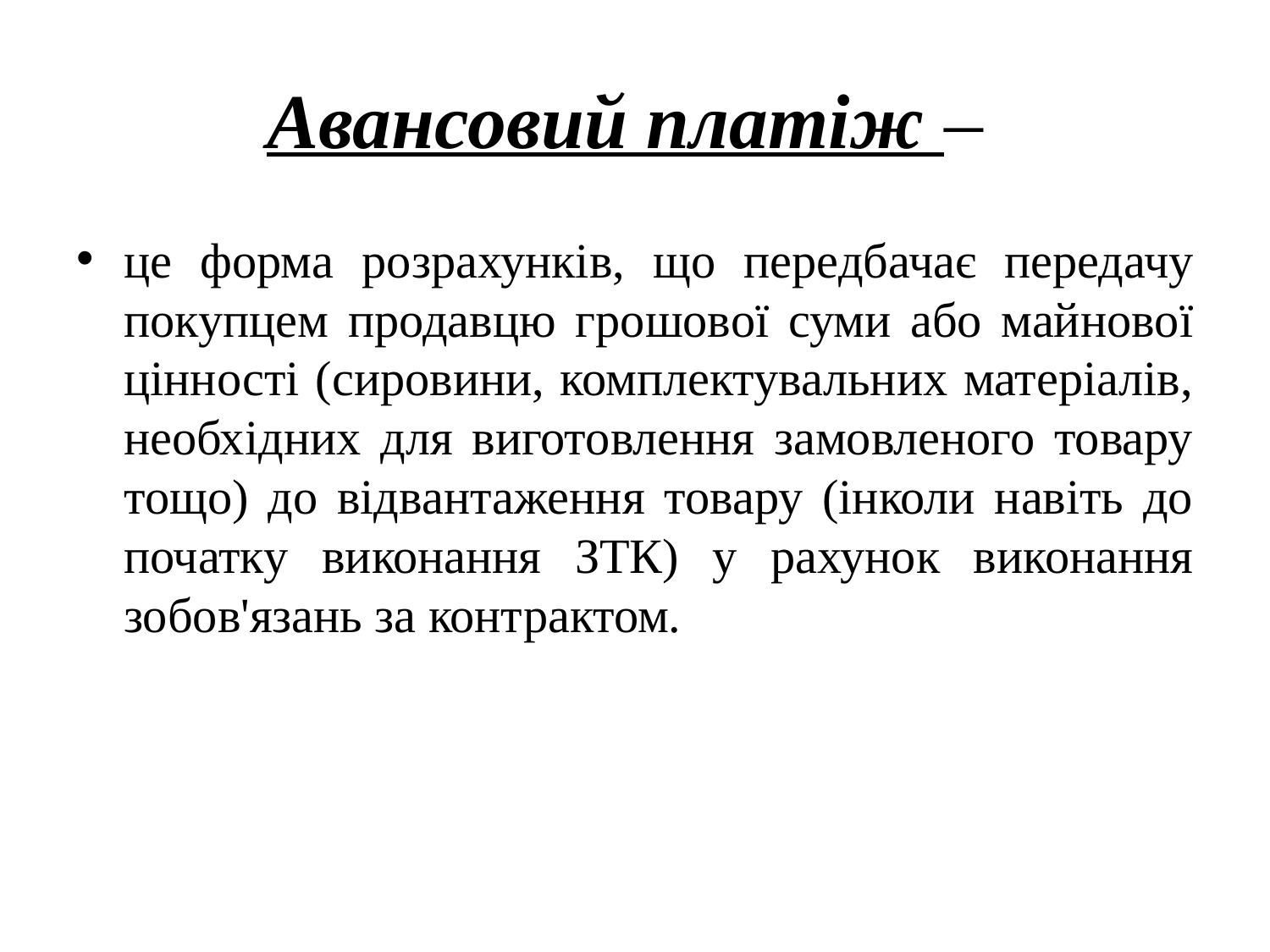

# Авансовий платіж –
це форма розрахунків, що передбачає передачу покупцем продавцю грошової суми або майнової цінності (сировини, комплектувальних матеріалів, необхідних для виготовлення замовленого товару тощо) до відвантаження товару (інколи навіть до початку виконання ЗТК) у рахунок виконання зобов'язань за контрактом.